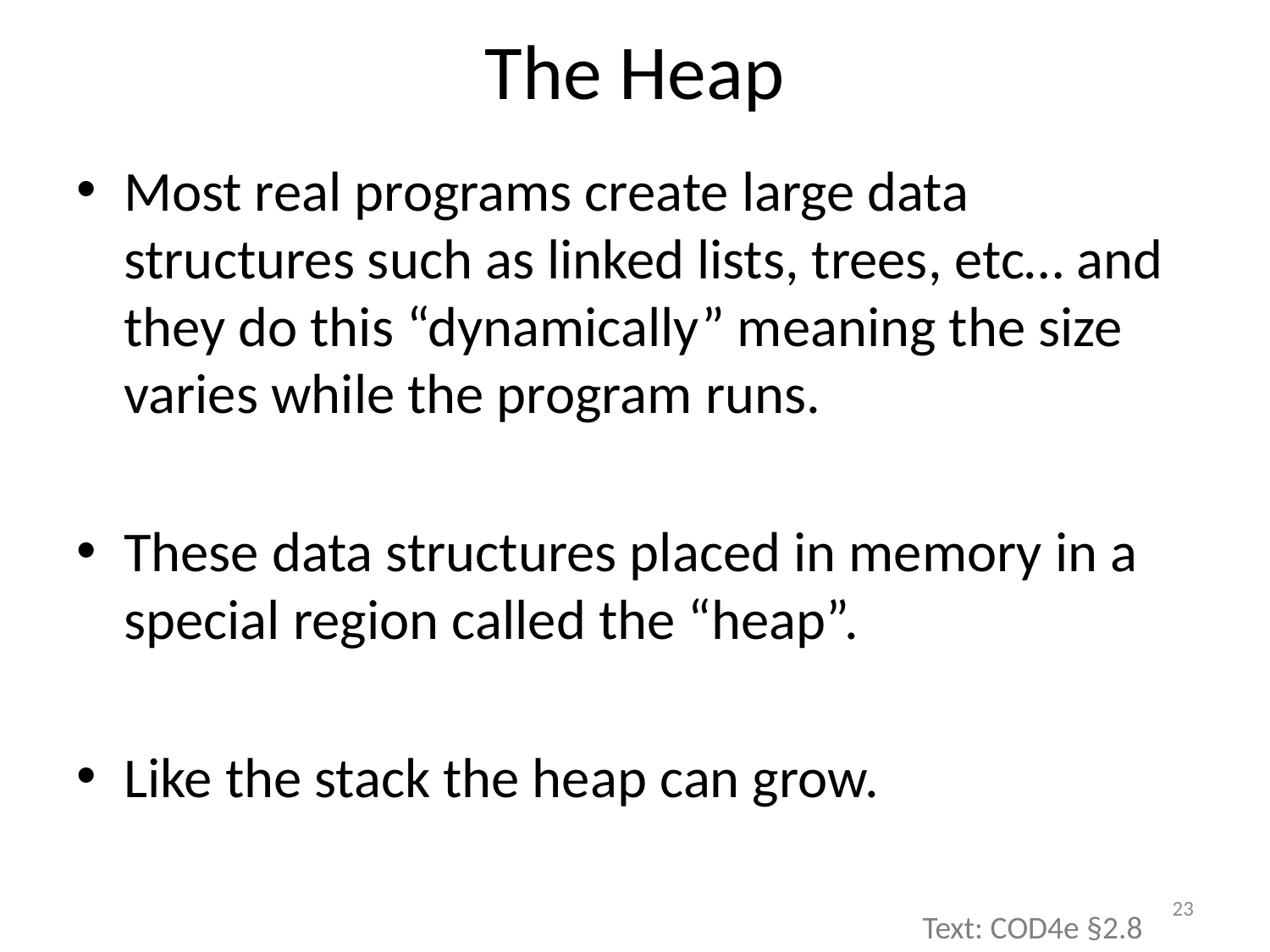

# The Heap
Most real programs create large data structures such as linked lists, trees, etc… and they do this “dynamically” meaning the size varies while the program runs.

These data structures placed in memory in a special region called the “heap”.

Like the stack the heap can grow.
23
Text: COD4e §2.8